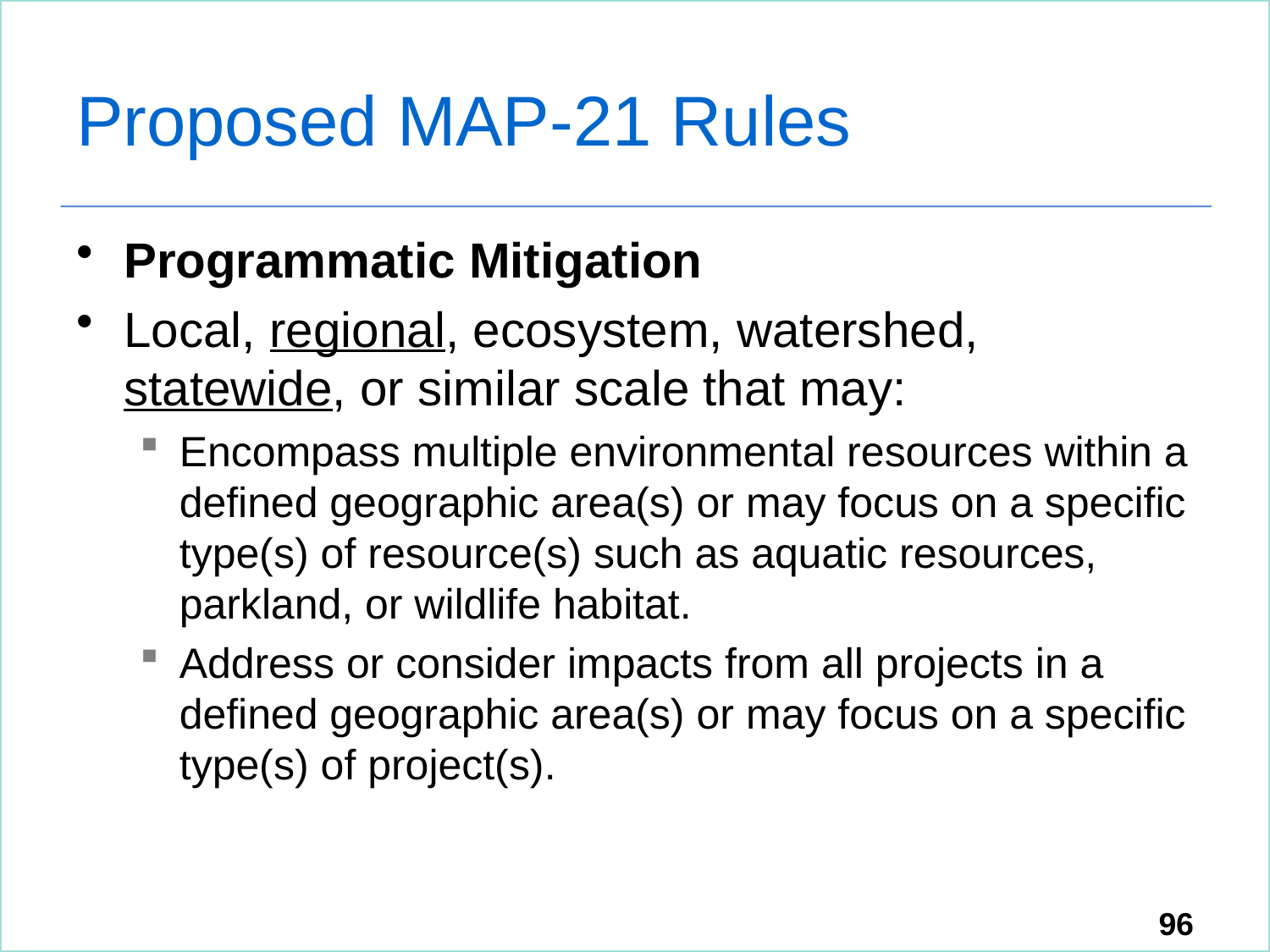

# Proposed MAP-21 Rules
Programmatic Mitigation
Local, regional, ecosystem, watershed, statewide, or similar scale that may:
Encompass multiple environmental resources within a defined geographic area(s) or may focus on a specific type(s) of resource(s) such as aquatic resources, parkland, or wildlife habitat.
Address or consider impacts from all projects in a defined geographic area(s) or may focus on a specific type(s) of project(s).
96